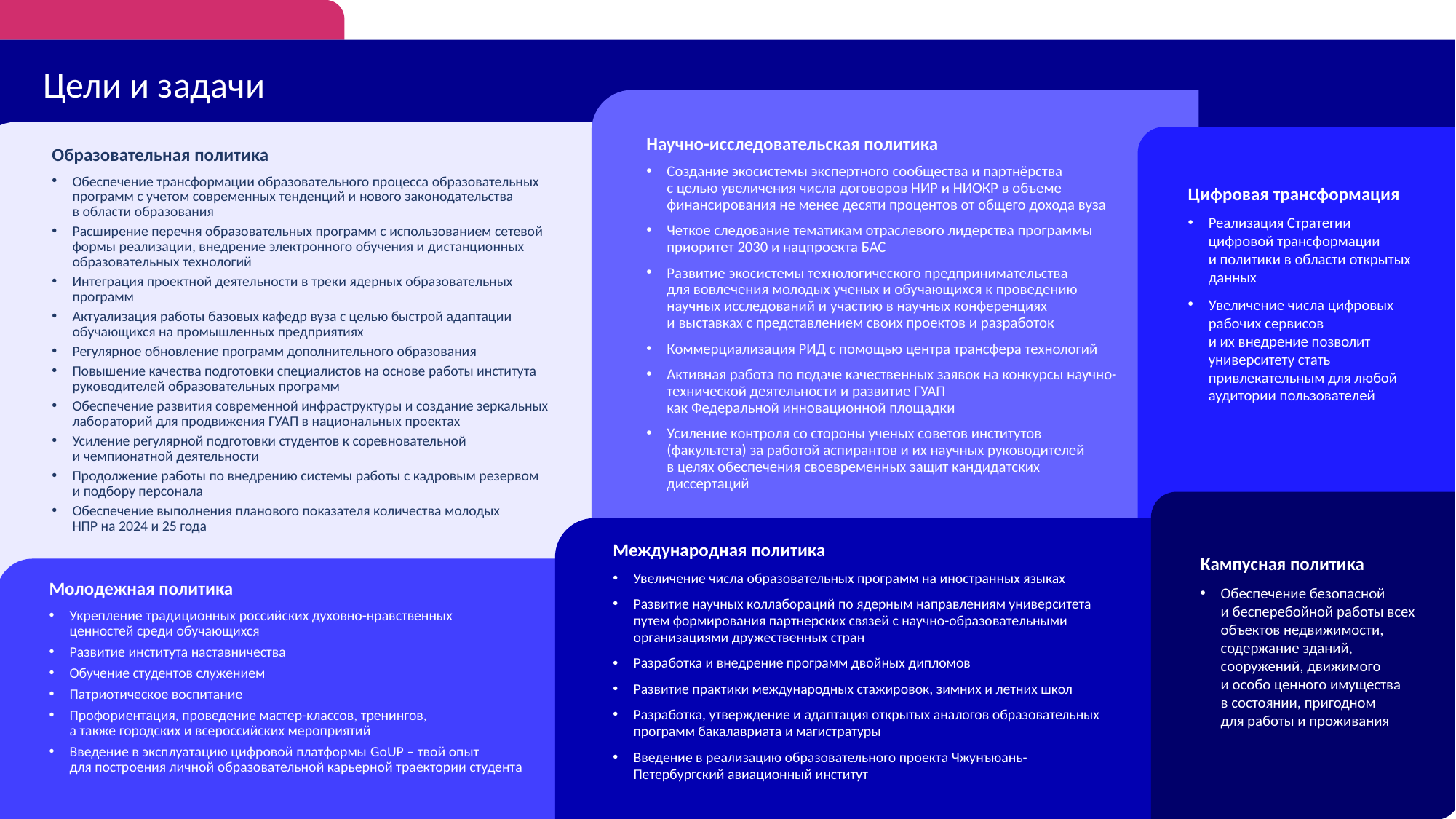

# Цели и задачи

Образовательная политика
Обеспечение трансформации образовательного процесса образовательных программ с учетом современных тенденций и нового законодательства
в области образования
Расширение перечня образовательных программ с использованием сетевой
формы реализации, внедрение электронного обучения и дистанционных
образовательных технологий
Интеграция проектной деятельности в треки ядерных образовательных
программ
Актуализация работы базовых кафедр вуза с целью быстрой адаптации обучающихся на промышленных предприятиях
Регулярное обновление программ дополнительного образования
Повышение качества подготовки специалистов на основе работы института
руководителей образовательных программ
Обеспечение развития современной инфраструктуры и создание зеркальных
лабораторий для продвижения ГУАП в национальных проектах
Усиление регулярной подготовки студентов к соревновательной
и чемпионатной деятельности
Продолжение работы по внедрению системы работы с кадровым резервом
и подбору персонала
Обеспечение выполнения планового показателя количества молодых
НПР на 2024 и 25 года
Научно-исследовательская политика
Создание экосистемы экспертного сообщества и партнёрства
с целью увеличения числа договоров НИР и НИОКР в объеме финансирования не менее десяти процентов от общего дохода вуза
Четкое следование тематикам отраслевого лидерства программы приоритет 2030 и нацпроекта БАС
Развитие экосистемы технологического предпринимательства
для вовлечения молодых ученых и обучающихся к проведению научных исследований и участию в научных конференциях
и выставках с представлением своих проектов и разработок
Коммерциализация РИД с помощью центра трансфера технологий
Активная работа по подаче качественных заявок на конкурсы научно-технической деятельности и развитие ГУАП
как Федеральной инновационной площадки
Усиление контроля со стороны ученых советов институтов (факультета) за работой аспирантов и их научных руководителей
в целях обеспечения своевременных защит кандидатских диссертаций

Цифровая трансформация
Реализация Стратегии цифровой трансформации
и политики в области открытых данных
Увеличение числа цифровых рабочих сервисов
и их внедрение позволит университету стать привлекательным для любой аудитории пользователей

Международная политика
Увеличение числа образовательных программ на иностранных языках
Развитие научных коллабораций по ядерным направлениям университета путем формирования партнерских связей с научно-образовательными организациями дружественных стран
Разработка и внедрение программ двойных дипломов
Развитие практики международных стажировок, зимних и летних школ
Разработка, утверждение и адаптация открытых аналогов образовательных программ бакалавриата и магистратуры
Введение в реализацию образовательного проекта Чжунъюань-Петербургский авиационный институт
Кампусная политика
Обеспечение безопасной
и бесперебойной работы всех объектов недвижимости, содержание зданий, сооружений, движимого
и особо ценного имущества
в состоянии, пригодном
для работы и проживания

Молодежная политика
Укрепление традиционных российских духовно-нравственных
ценностей среди обучающихся
Развитие института наставничества
Обучение студентов служением
Патриотическое воспитание
Профориентация, проведение мастер-классов, тренингов,
а также городских и всероссийских мероприятий
Введение в эксплуатацию цифровой платформы GoUP – твой опыт
для построения личной образовательной карьерной траектории студента